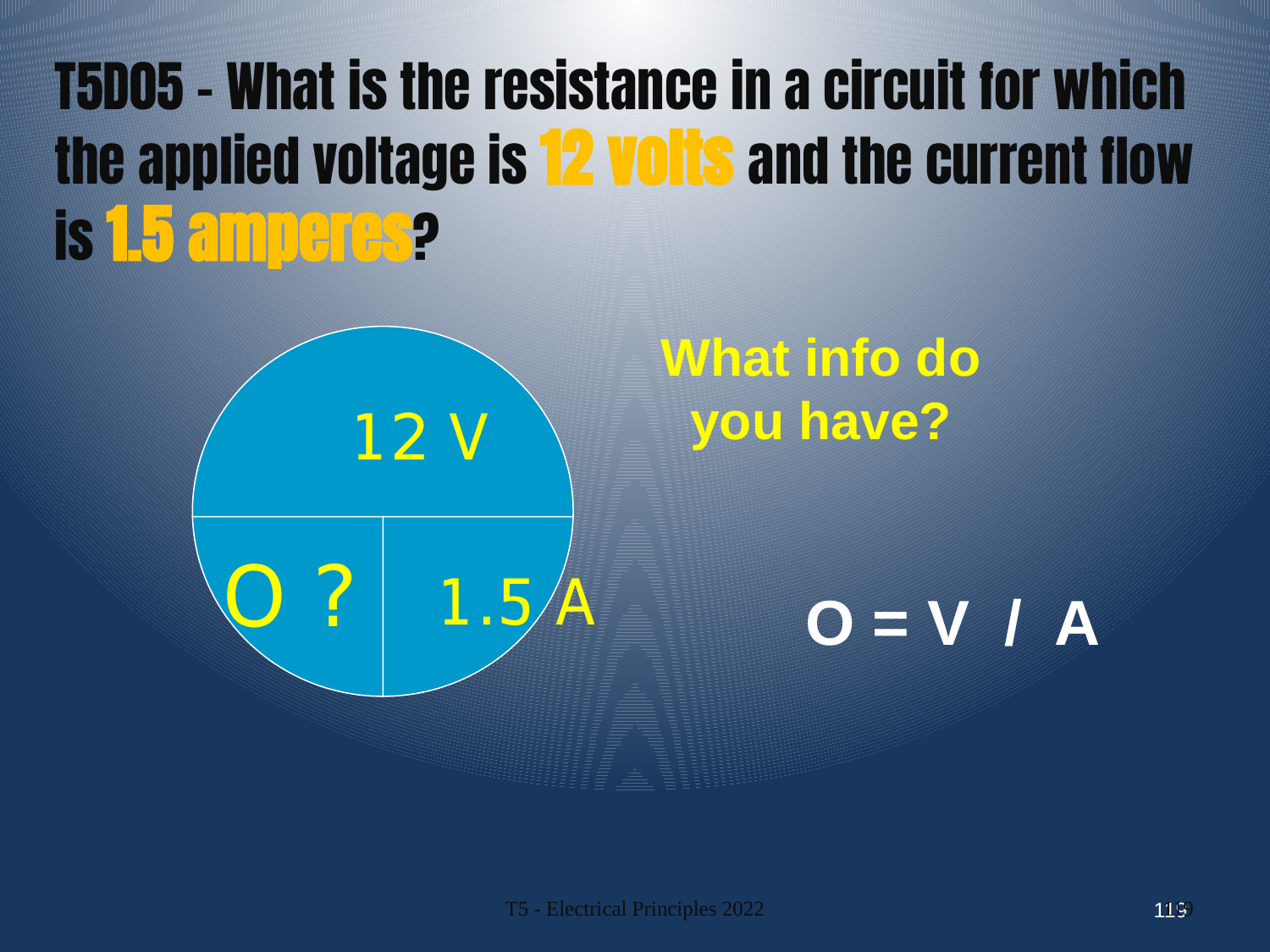

T5D05 - What is the resistance in a circuit for which the applied voltage is 12 volts and the current flow is 1.5 amperes?
What info do you have?

12 V
O ?
1.5 A
O = V  /  A

119
T5 - Electrical Principles 2022
119